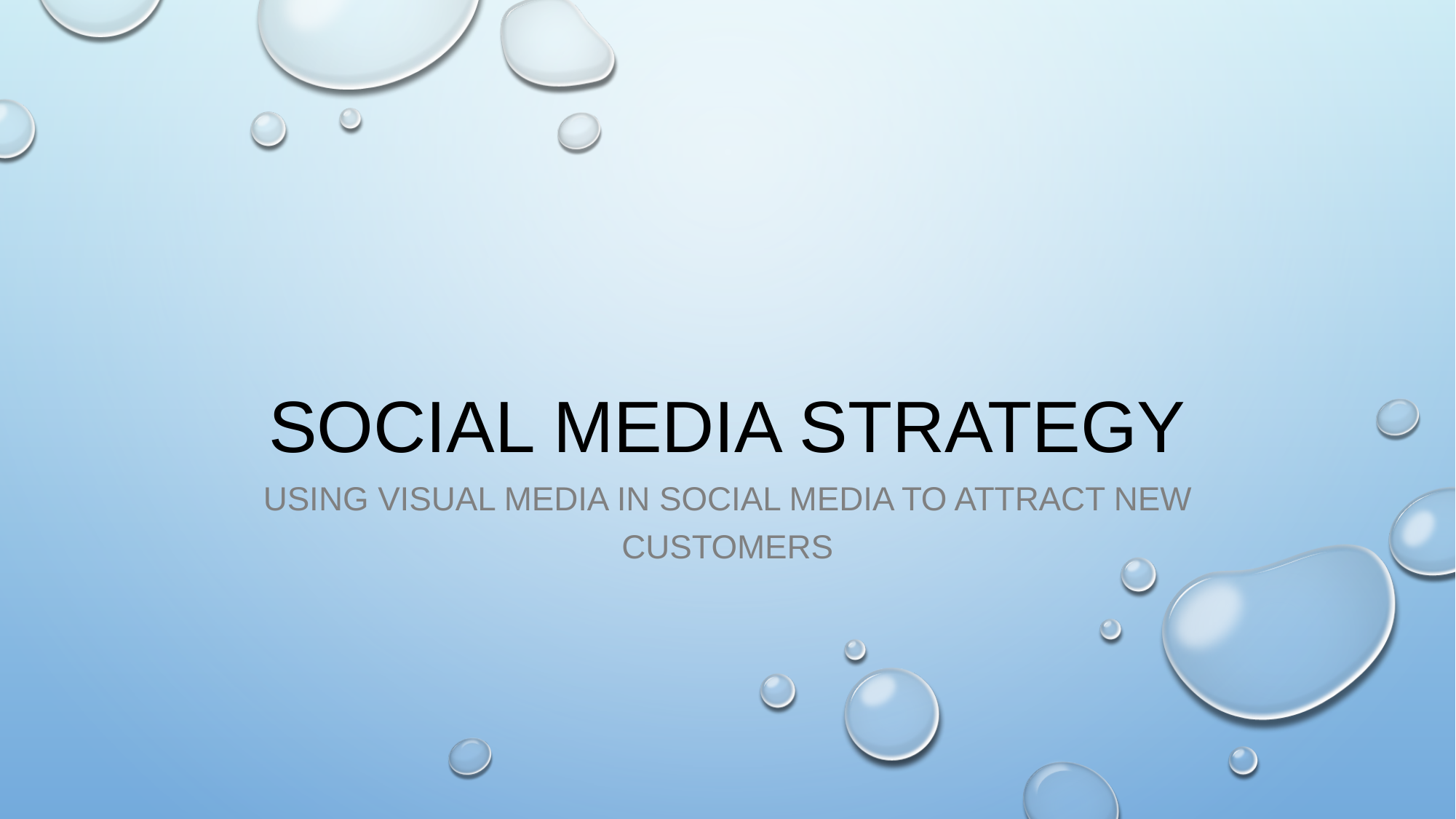

# Social Media Strategy
Using Visual media in social media to attract new customers